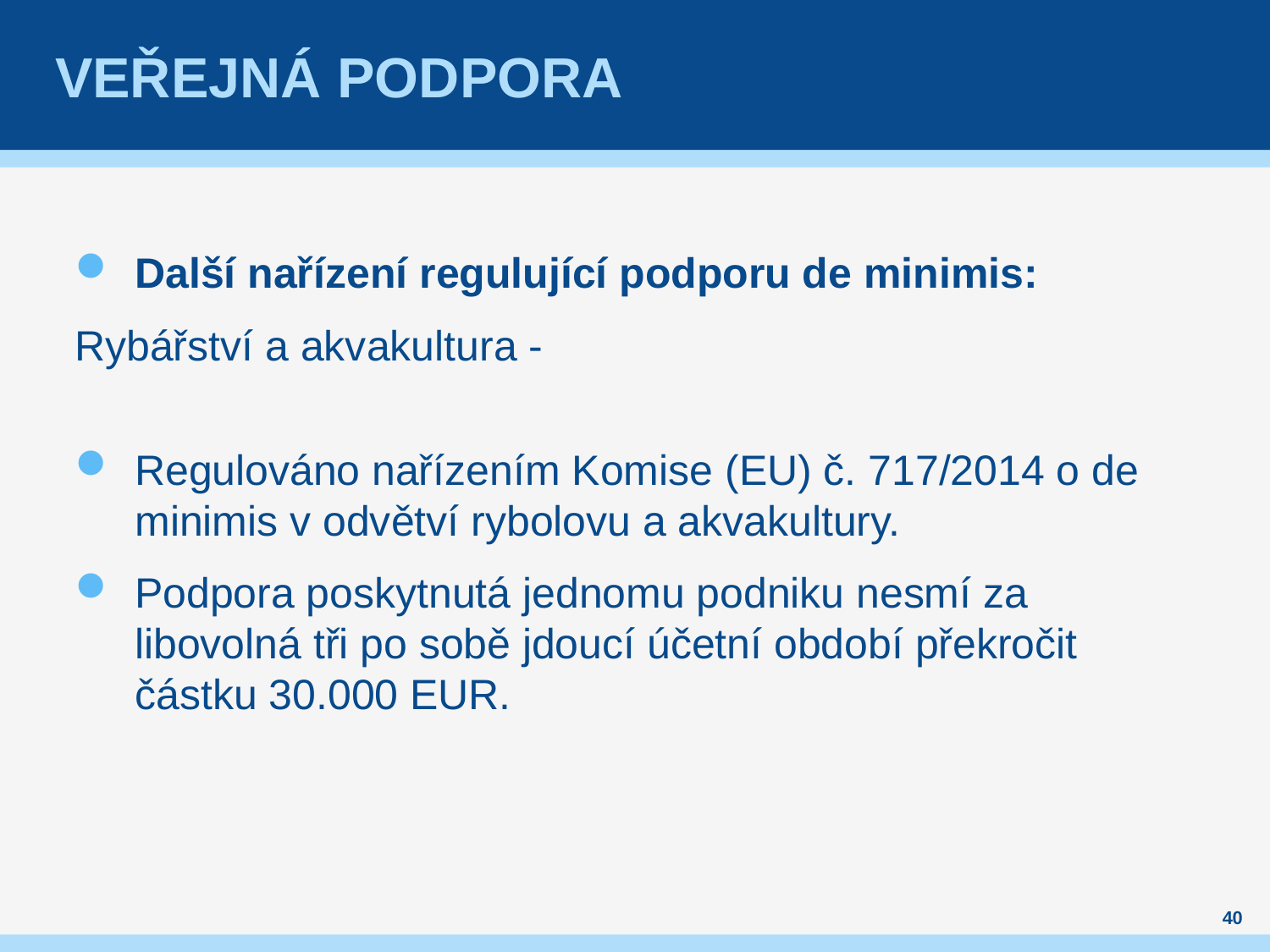

# Veřejná podpora
Další nařízení regulující podporu de minimis:
Rybářství a akvakultura -

Regulováno nařízením Komise (EU) č. 717/2014 o de minimis v odvětví rybolovu a akvakultury.
Podpora poskytnutá jednomu podniku nesmí za libovolná tři po sobě jdoucí účetní období překročit částku 30.000 EUR.
40